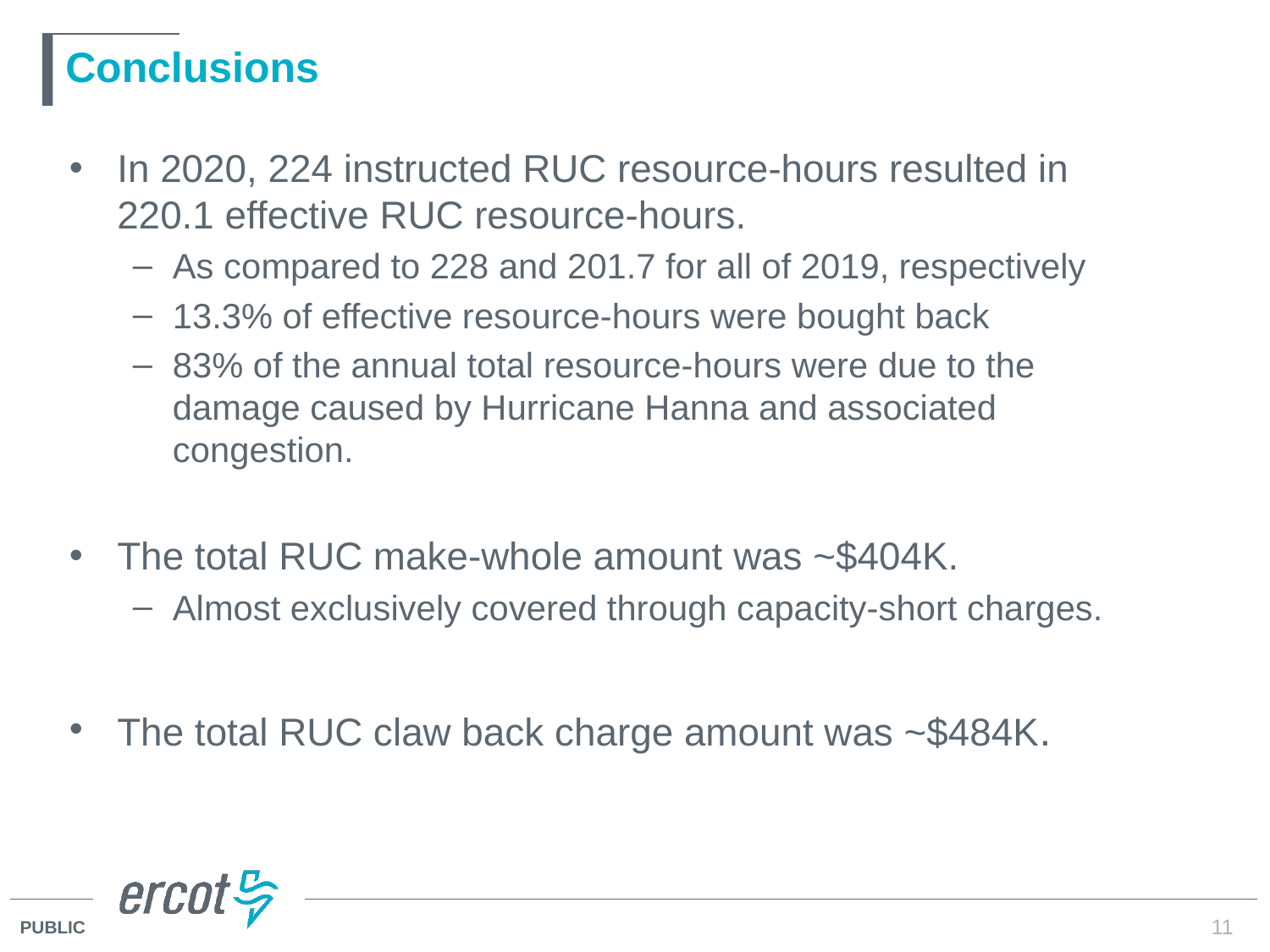

# Conclusions
In 2020, 224 instructed RUC resource-hours resulted in 220.1 effective RUC resource-hours.
As compared to 228 and 201.7 for all of 2019, respectively
13.3% of effective resource-hours were bought back
83% of the annual total resource-hours were due to the damage caused by Hurricane Hanna and associated congestion.

The total RUC make-whole amount was ~$404K.
Almost exclusively covered through capacity-short charges.

The total RUC claw back charge amount was ~$484K.

11